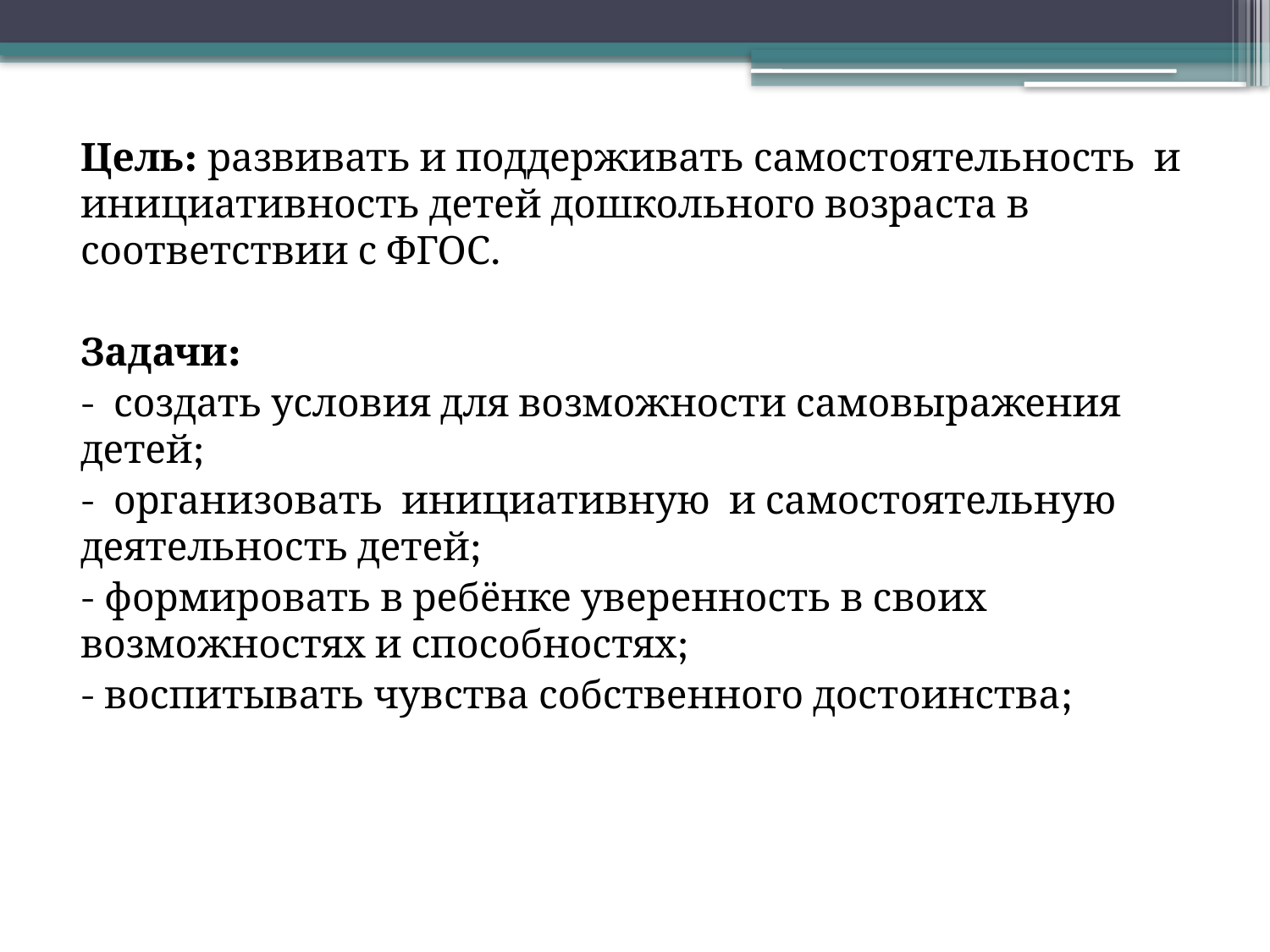

Цель: развивать и поддерживать самостоятельность  и инициативность детей дошкольного возраста в соответствии с ФГОС.

Задачи:
-  создать условия для возможности самовыражения детей;
-  организовать  инициативную  и самостоятельную деятельность детей;
- формировать в ребёнке уверенность в своих возможностях и способностях;
- воспитывать чувства собственного достоинства;